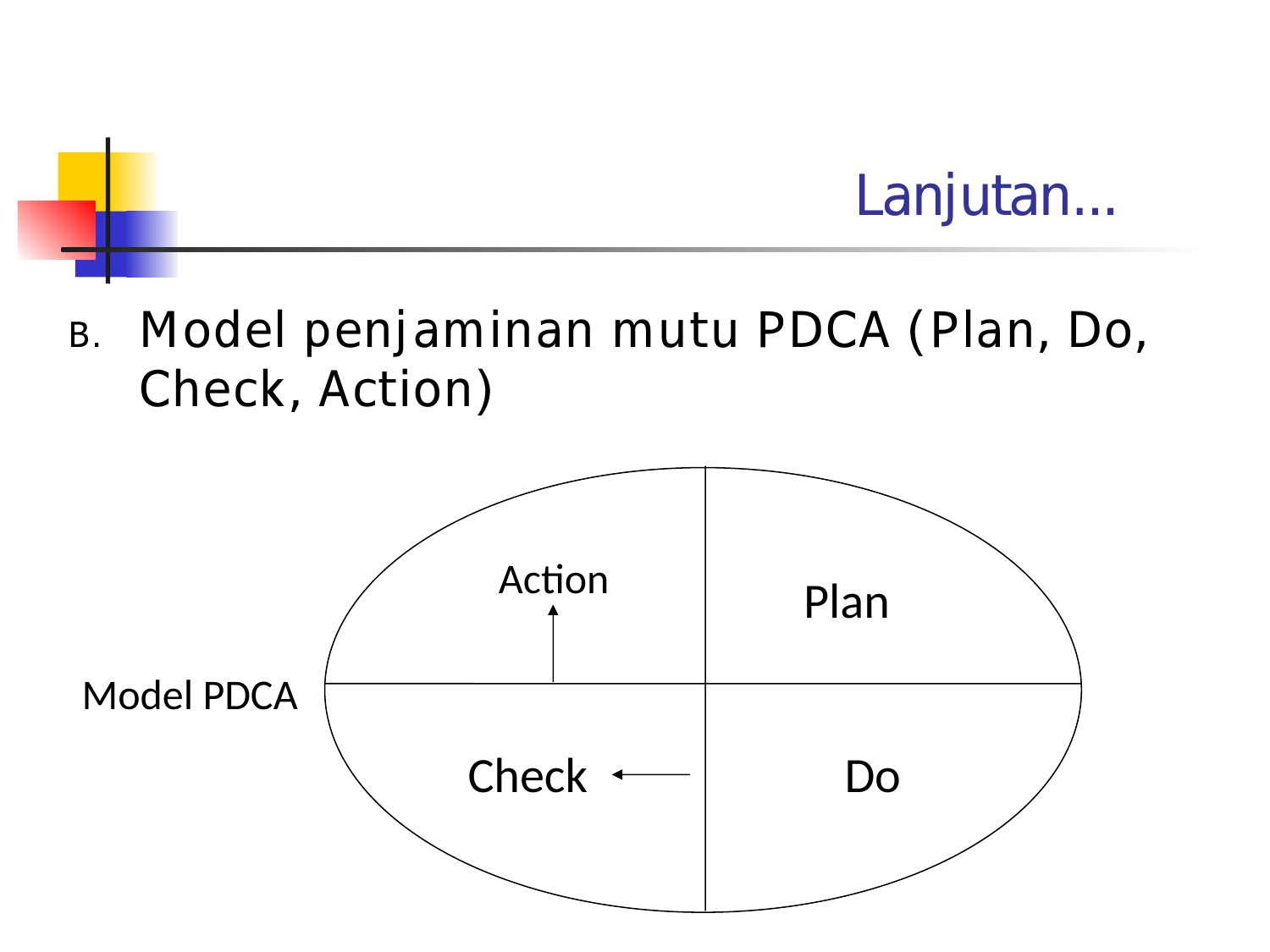

# Lanjutan…
Model penjaminan mutu PDCA (Plan, Do, Check, Action)

Action
Plan

Model PDCA
Check
Do